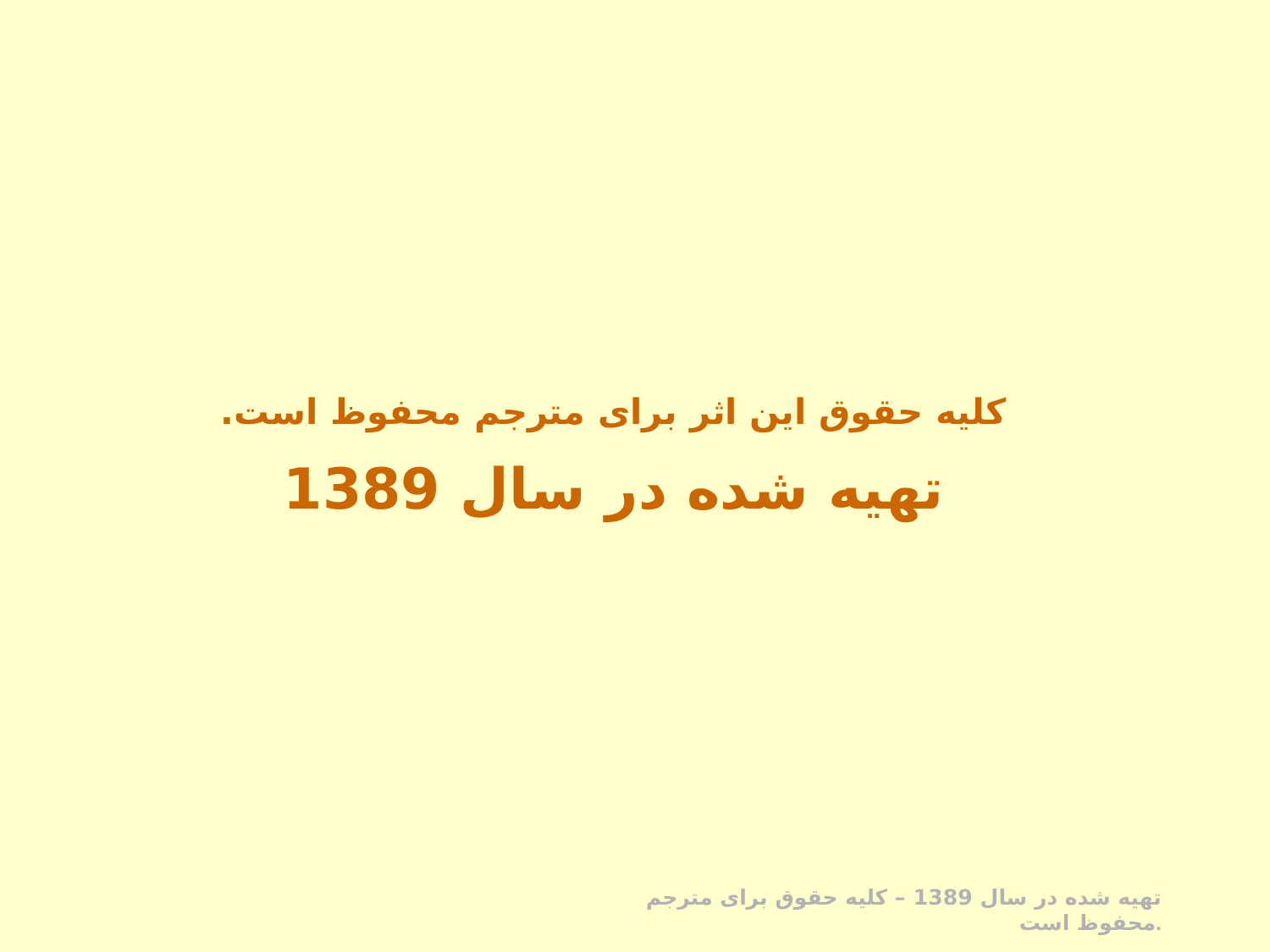

کلیه حقوق این اثر برای مترجم محفوظ است.

تهیه شده در سال 1389